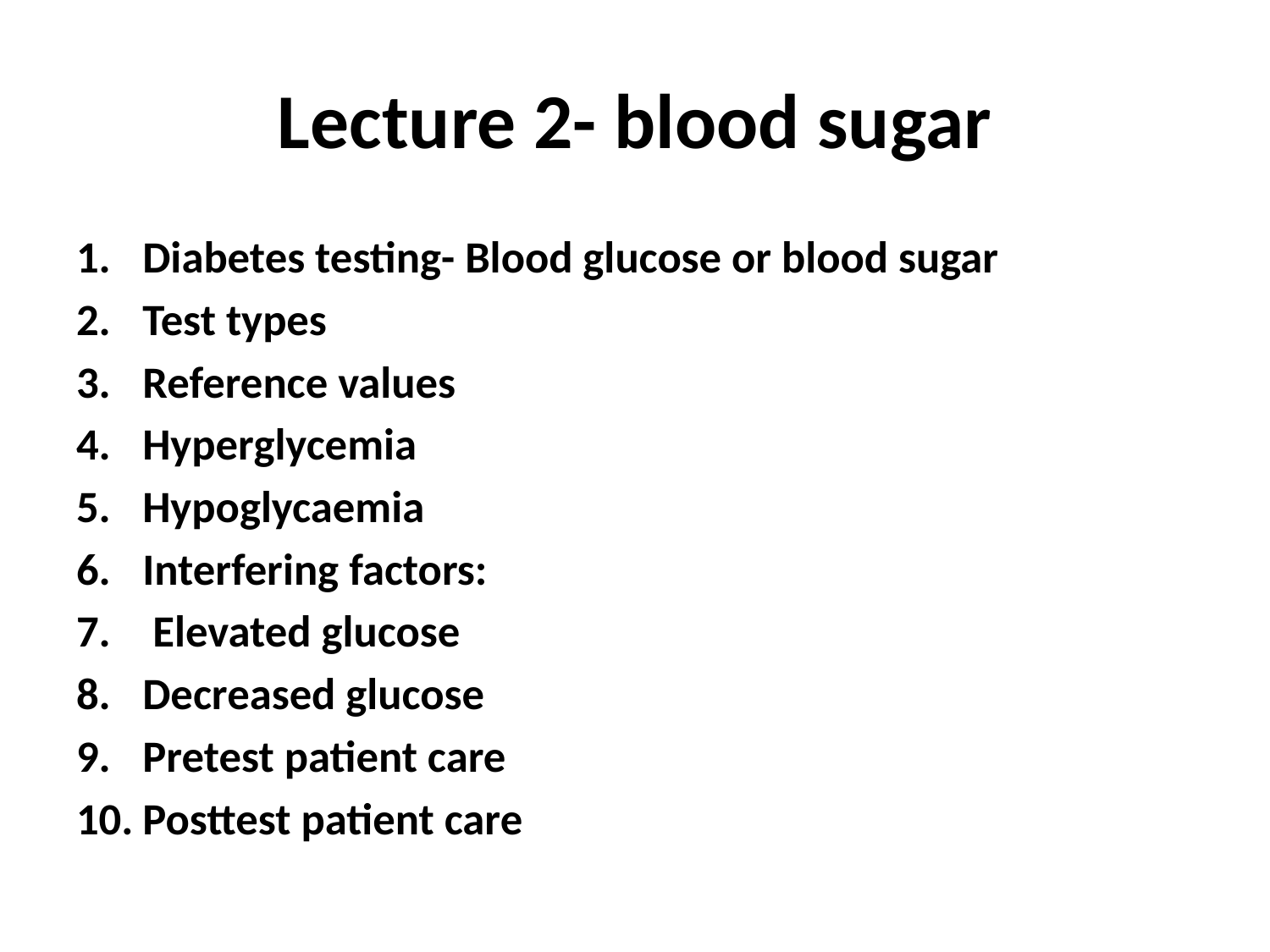

# Lecture 2- blood sugar
Diabetes testing- Blood glucose or blood sugar
Test types
Reference values
Hyperglycemia
Hypoglycaemia
Interfering factors:
 Elevated glucose
Decreased glucose
Pretest patient care
Posttest patient care